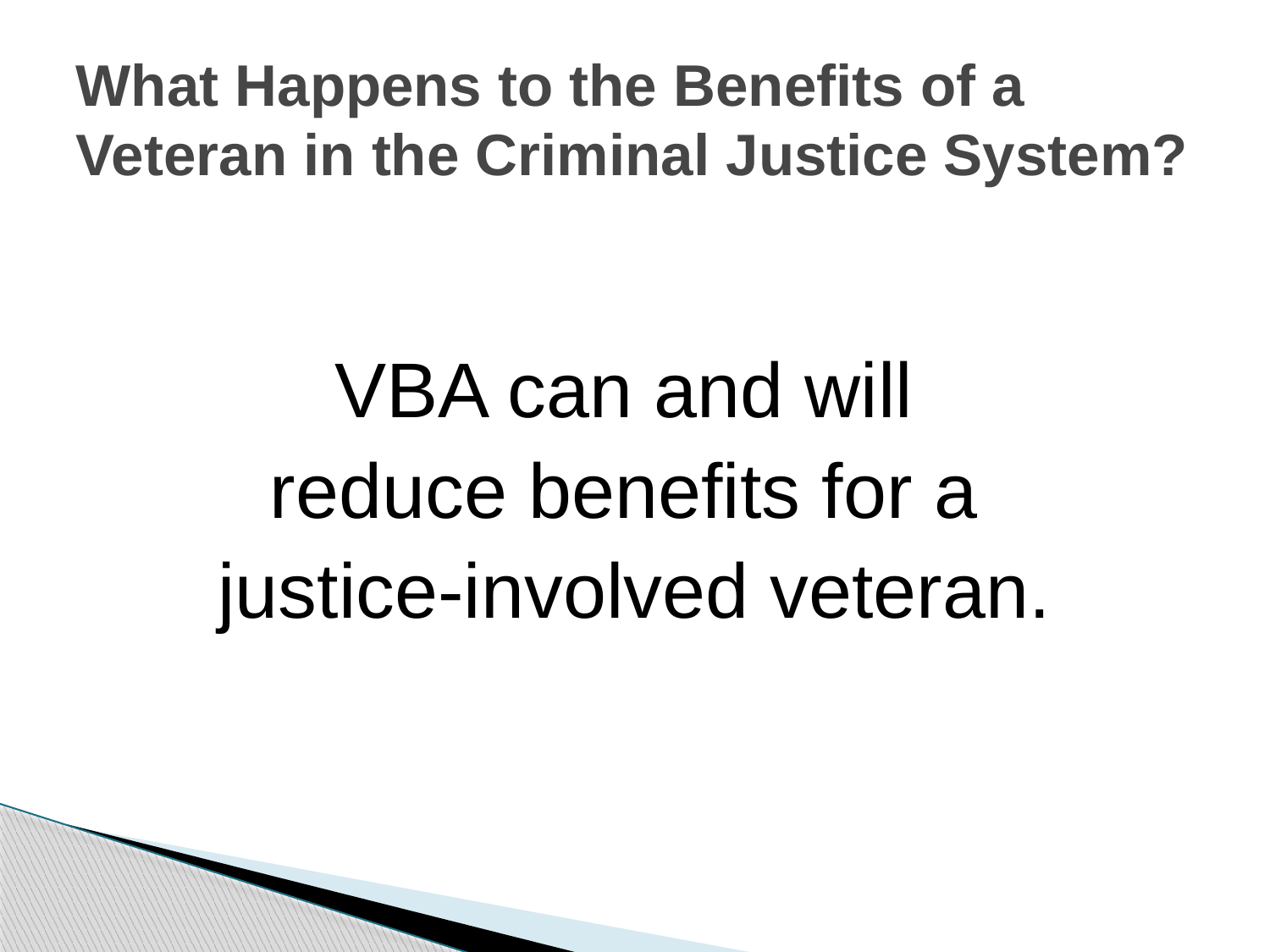

# What Happens to the Benefits of a Veteran in the Criminal Justice System?

VBA can and will
reduce benefits for a
justice-involved veteran.